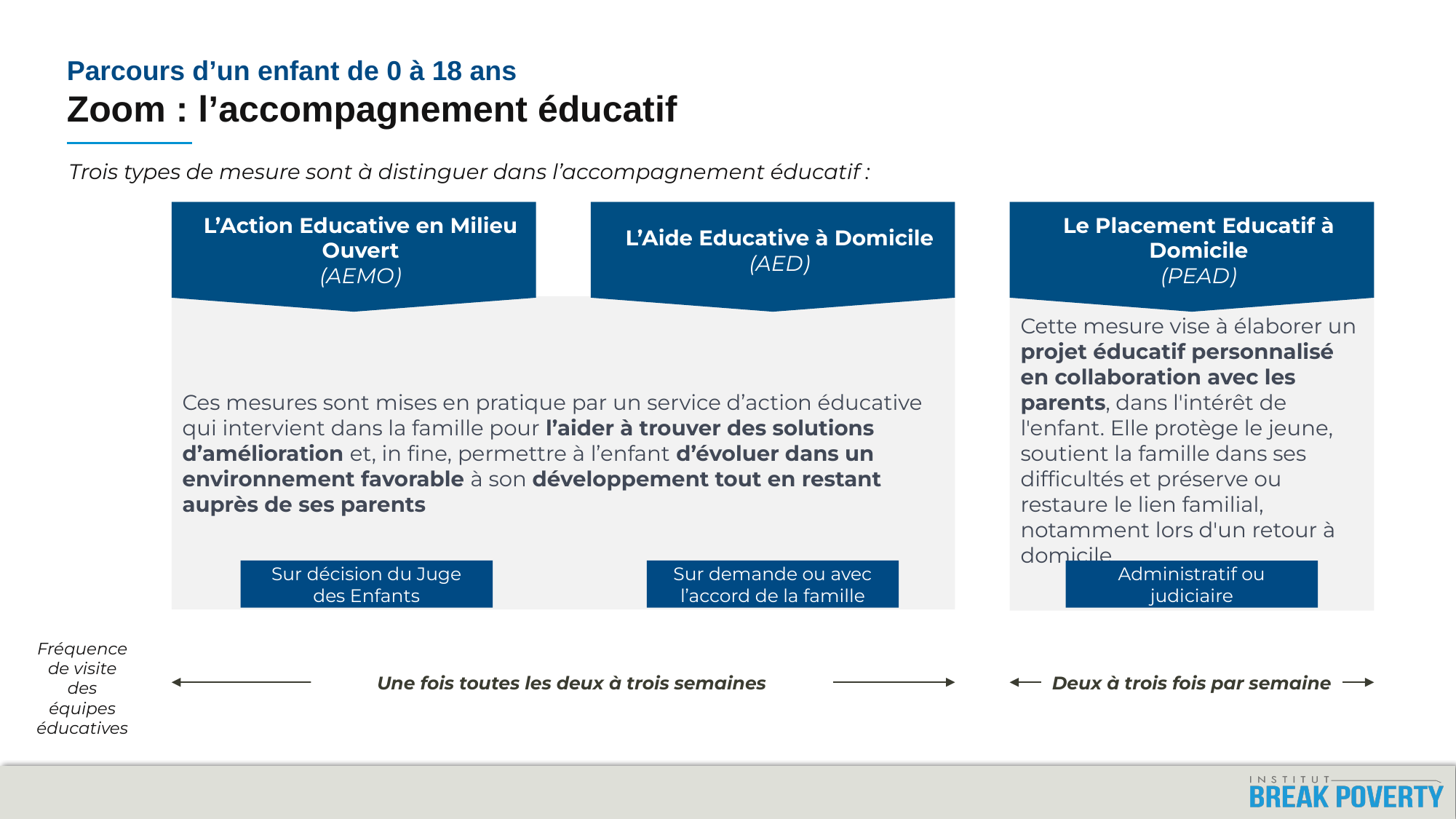

# Parcours d’un enfant de 0 à 18 ans Zoom : l’accompagnement éducatif
Trois types de mesure sont à distinguer dans l’accompagnement éducatif :
L’Action Educative en Milieu Ouvert
(AEMO)
L’Aide Educative à Domicile
(AED)
Le Placement Educatif à Domicile
(PEAD)
Cette mesure vise à élaborer un projet éducatif personnalisé en collaboration avec les parents, dans l'intérêt de l'enfant. Elle protège le jeune, soutient la famille dans ses difficultés et préserve ou restaure le lien familial, notamment lors d'un retour à domicile
Ces mesures sont mises en pratique par un service d’action éducative qui intervient dans la famille pour l’aider à trouver des solutions d’amélioration et, in fine, permettre à l’enfant d’évoluer dans un environnement favorable à son développement tout en restant auprès de ses parents

Sur décision du Juge
des Enfants
Sur demande ou avec l’accord de la famille
Administratif ou judiciaire
Fréquence de visite des équipes éducatives
Une fois toutes les deux à trois semaines
Deux à trois fois par semaine